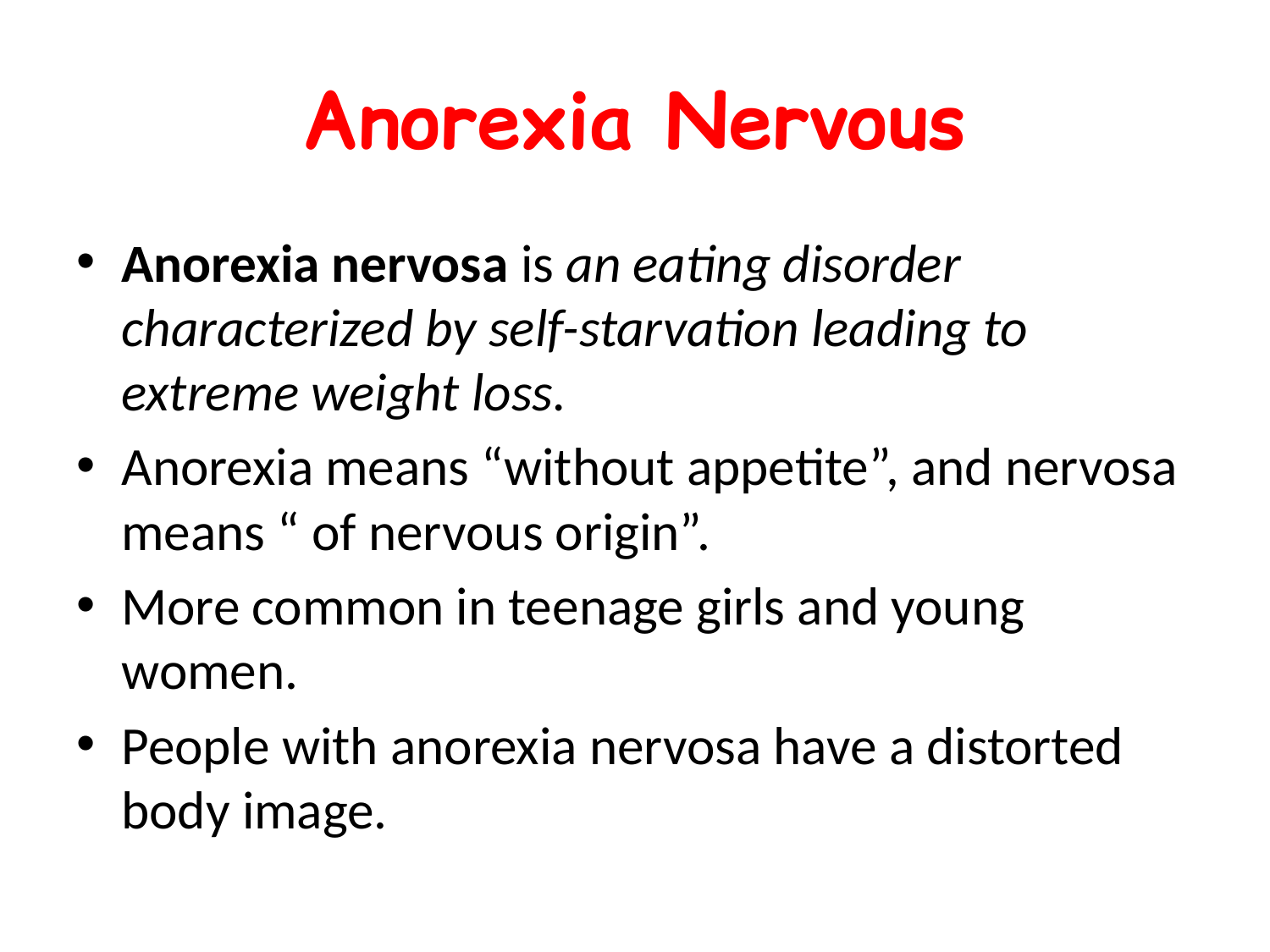

# Anorexia Nervous
Anorexia nervosa is an eating disorder characterized by self-starvation leading to extreme weight loss.
Anorexia means “without appetite”, and nervosa means “ of nervous origin”.
More common in teenage girls and young women.
People with anorexia nervosa have a distorted body image.